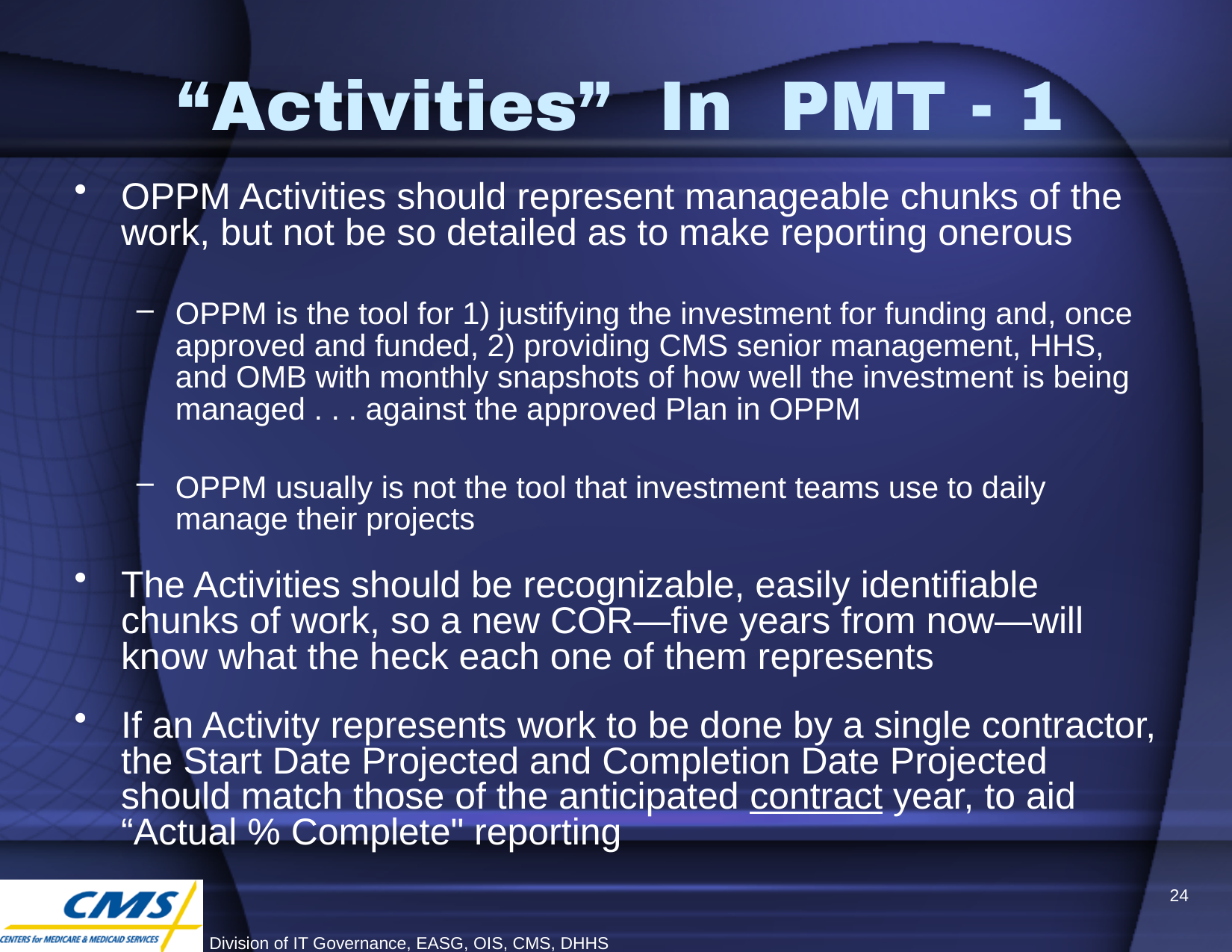

# “Activities”  In  PMT - 1
OPPM Activities should represent manageable chunks of the work, but not be so detailed as to make reporting onerous

OPPM is the tool for 1) justifying the investment for funding and, once approved and funded, 2) providing CMS senior management, HHS, and OMB with monthly snapshots of how well the investment is being managed . . . against the approved Plan in OPPM

OPPM usually is not the tool that investment teams use to daily manage their projects

The Activities should be recognizable, easily identifiable chunks of work, so a new COR—five years from now—will know what the heck each one of them represents

If an Activity represents work to be done by a single contractor, the Start Date Projected and Completion Date Projected should match those of the anticipated contract year, to aid “Actual % Complete" reporting

24